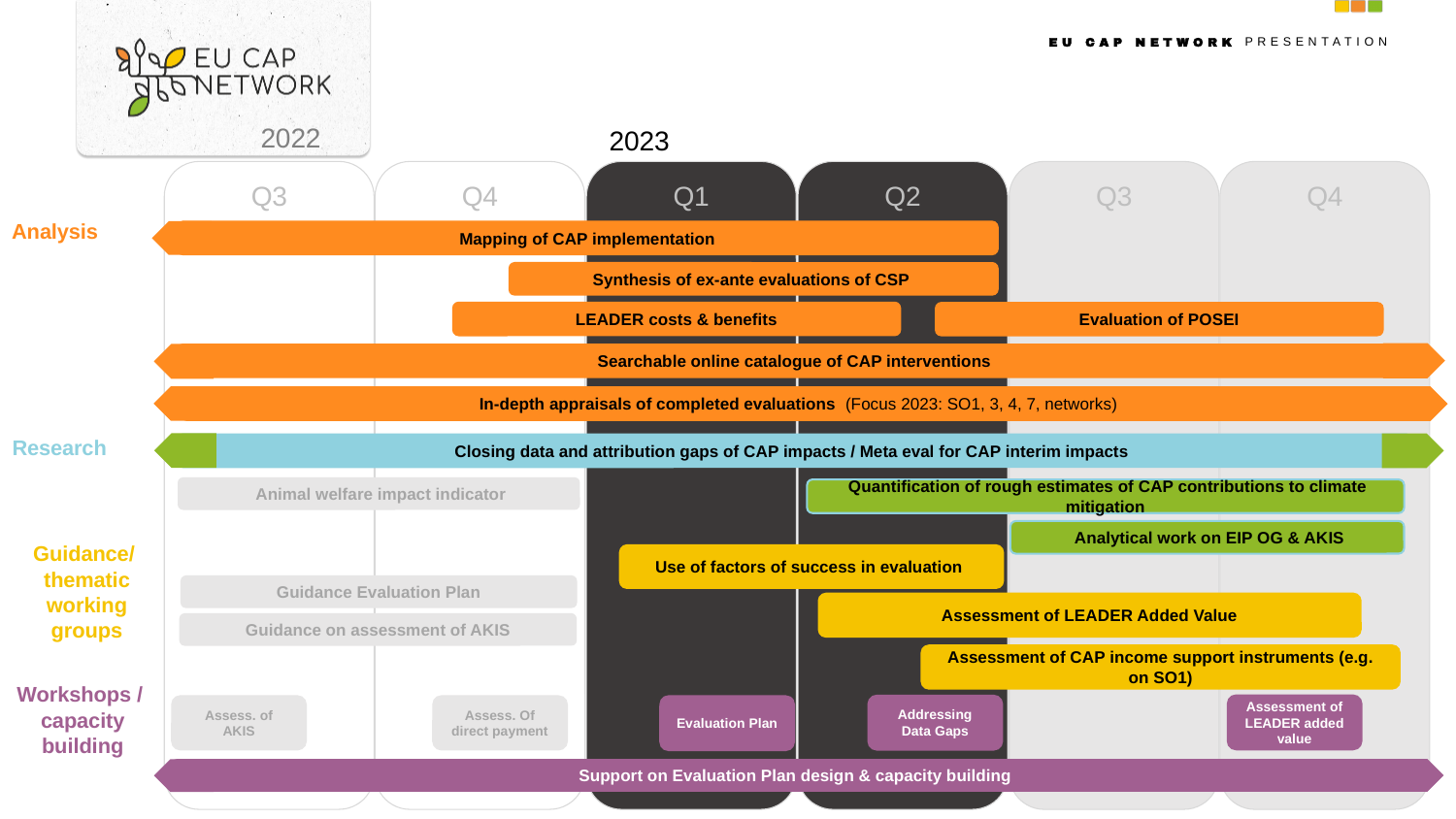

2022
2023
Q4
Q2
Q3
Q1
Q4
Q3
Analysis

Mapping of CAP implementation
Synthesis of ex-ante evaluations of CSP
LEADER costs & benefits
Evaluation of POSEI
 Quantification of rough estimates of CAP contributions to climate mitigation
 Analytical work on EIP OG & AKIS
Use of factors of success in evaluation
Assessment of LEADER Added Value
Assessment of CAP income support instruments (e.g. on SO1)
Assessment of LEADER added value
Addressing Data Gaps
Evaluation Plan

Searchable online catalogue of CAP interventions

In-depth appraisals of completed evaluations  (Focus 2023: SO1, 3, 4, 7, networks)
Research

Closing data and attribution gaps of CAP impacts / Meta eval for CAP interim impacts

 Animal welfare impact indicator
Guidance/  thematic working groups
Guidance Evaluation Plan
Guidance on assessment of AKIS
Workshops /
capacity building
Assess. of AKIS
Assess. Of direct payment
Support on Evaluation Plan design & capacity building